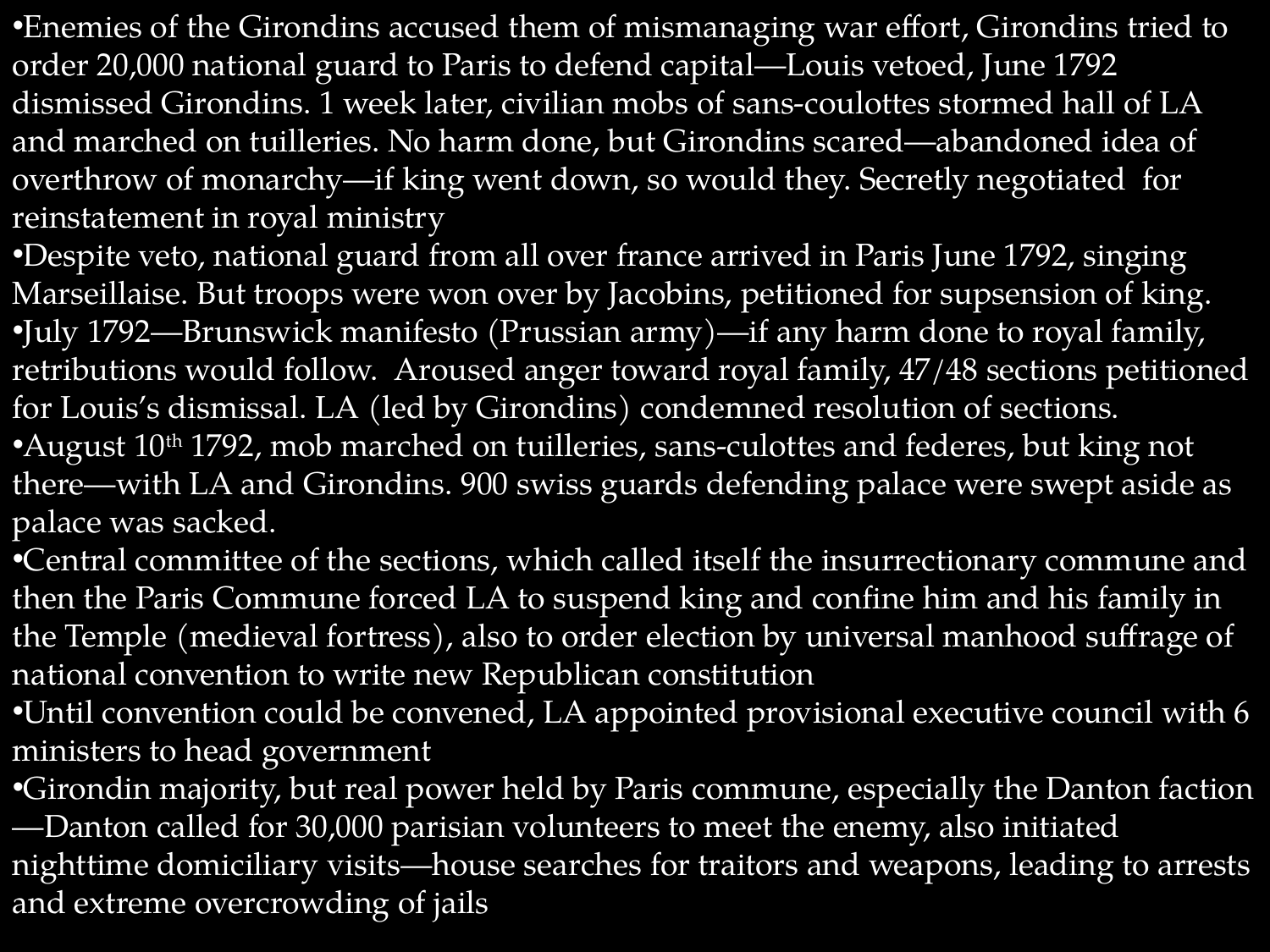

Enemies of the Girondins accused them of mismanaging war effort, Girondins tried to order 20,000 national guard to Paris to defend capital—Louis vetoed, June 1792 dismissed Girondins. 1 week later, civilian mobs of sans-coulottes stormed hall of LA and marched on tuilleries. No harm done, but Girondins scared—abandoned idea of overthrow of monarchy—if king went down, so would they. Secretly negotiated  for reinstatement in royal ministry
Despite veto, national guard from all over france arrived in Paris June 1792, singing Marseillaise. But troops were won over by Jacobins, petitioned for supsension of king.
July 1792—Brunswick manifesto (Prussian army)—if any harm done to royal family, retributions would follow.  Aroused anger toward royal family, 47/48 sections petitioned for Louis’s dismissal. LA (led by Girondins) condemned resolution of sections.
August 10th 1792, mob marched on tuilleries, sans-culottes and federes, but king not there—with LA and Girondins. 900 swiss guards defending palace were swept aside as palace was sacked.
Central committee of the sections, which called itself the insurrectionary commune and then the Paris Commune forced LA to suspend king and confine him and his family in the Temple (medieval fortress), also to order election by universal manhood suffrage of national convention to write new Republican constitution
Until convention could be convened, LA appointed provisional executive council with 6 ministers to head government
Girondin majority, but real power held by Paris commune, especially the Danton faction—Danton called for 30,000 parisian volunteers to meet the enemy, also initiated nighttime domiciliary visits—house searches for traitors and weapons, leading to arrests and extreme overcrowding of jails